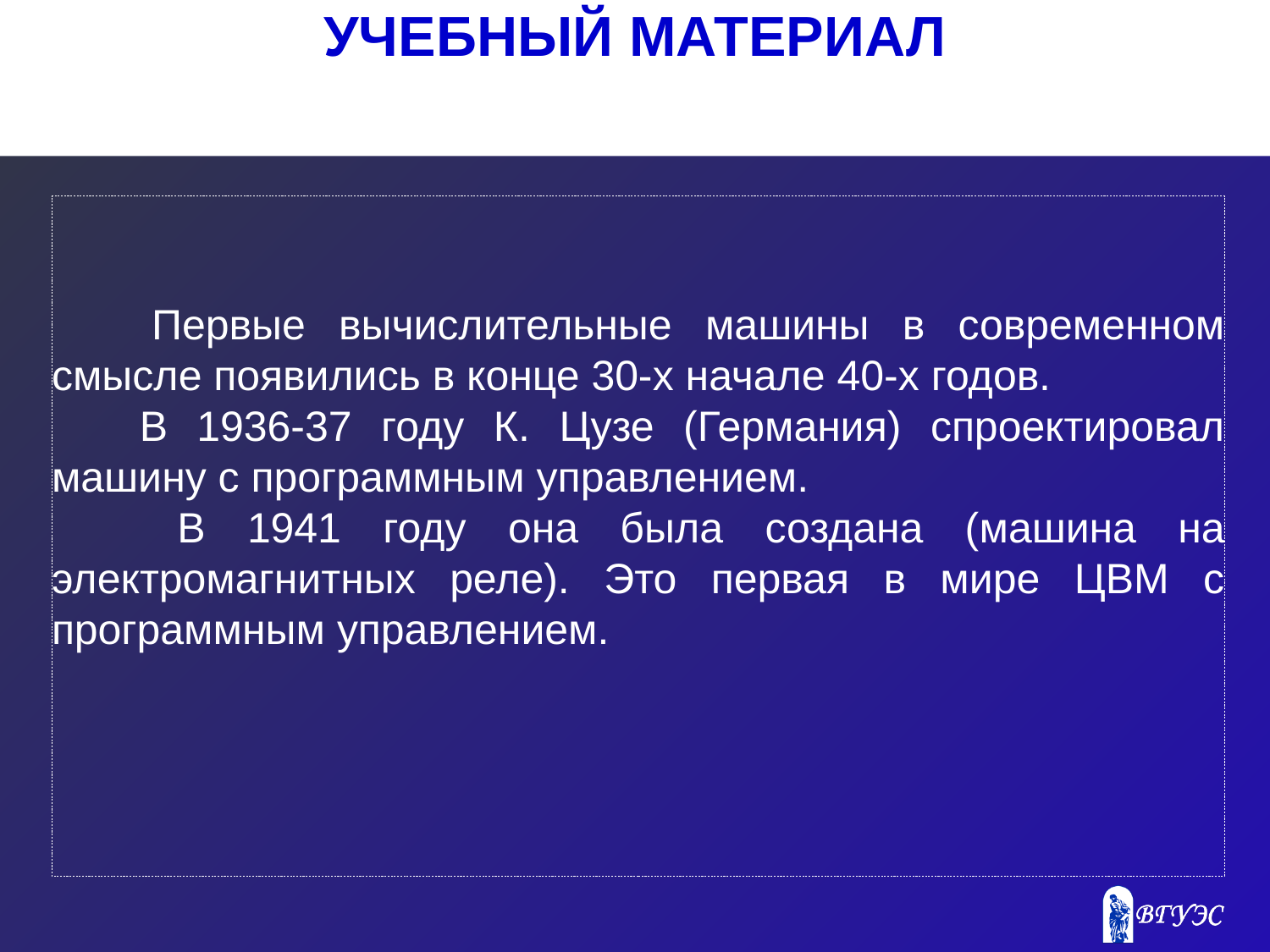

УЧЕБНЫЙ МАТЕРИАЛ

   Первые вычислительные машины в современном смысле появились в конце 30-х начале 40-х годов.
   В 1936-37 году К. Цузе (Германия) спроектировал машину с программным управлением.
   В 1941 году она была создана (машина на электромагнитных реле). Это первая в мире ЦВМ с программным управлением.

5